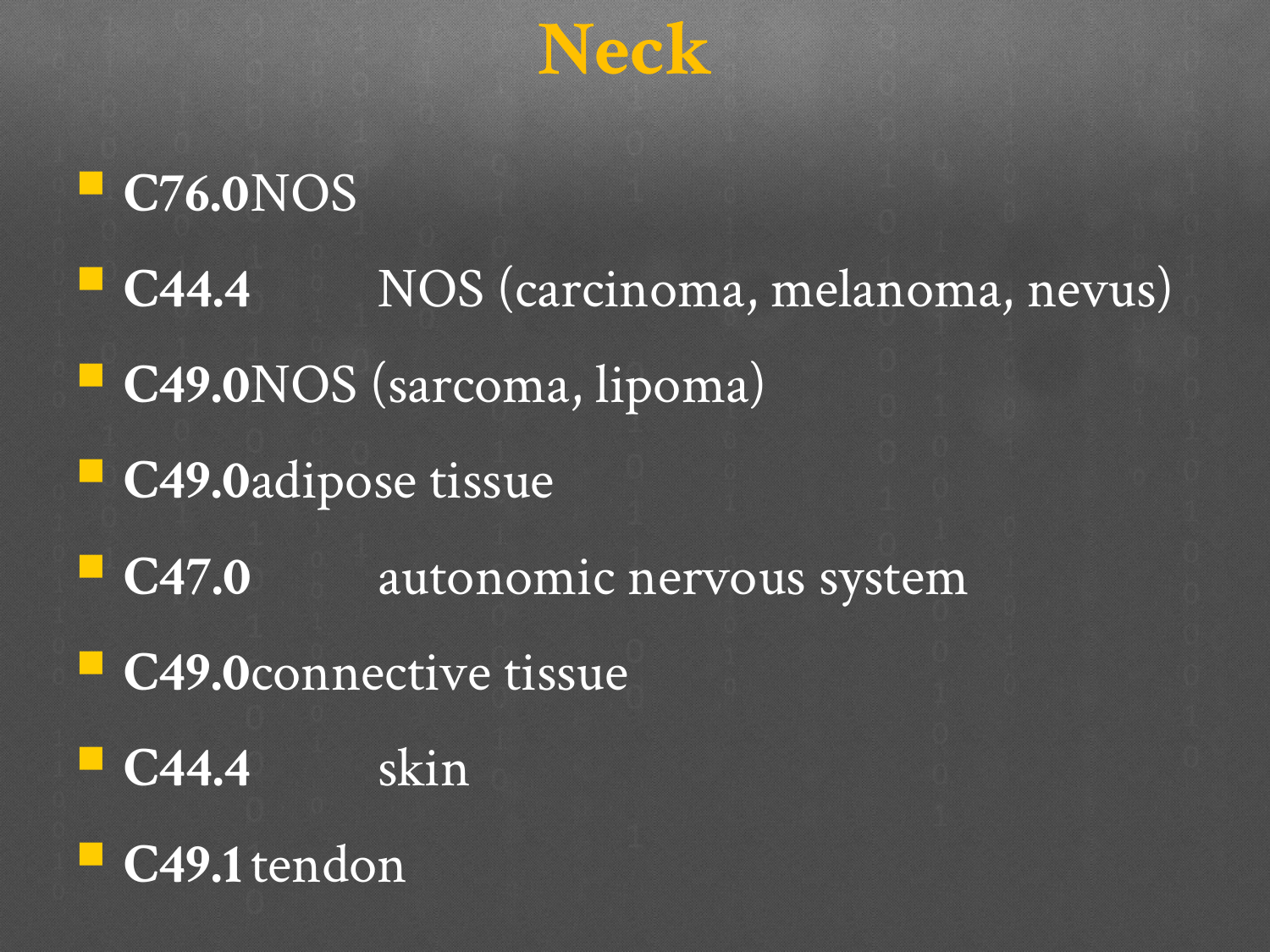

# Neck
C76.0	NOS
C44.4	NOS (carcinoma, melanoma, nevus)
C49.0	NOS (sarcoma, lipoma)
C49.0	adipose tissue
C47.0	autonomic nervous system
C49.0	connective tissue
C44.4	skin
C49.1	tendon